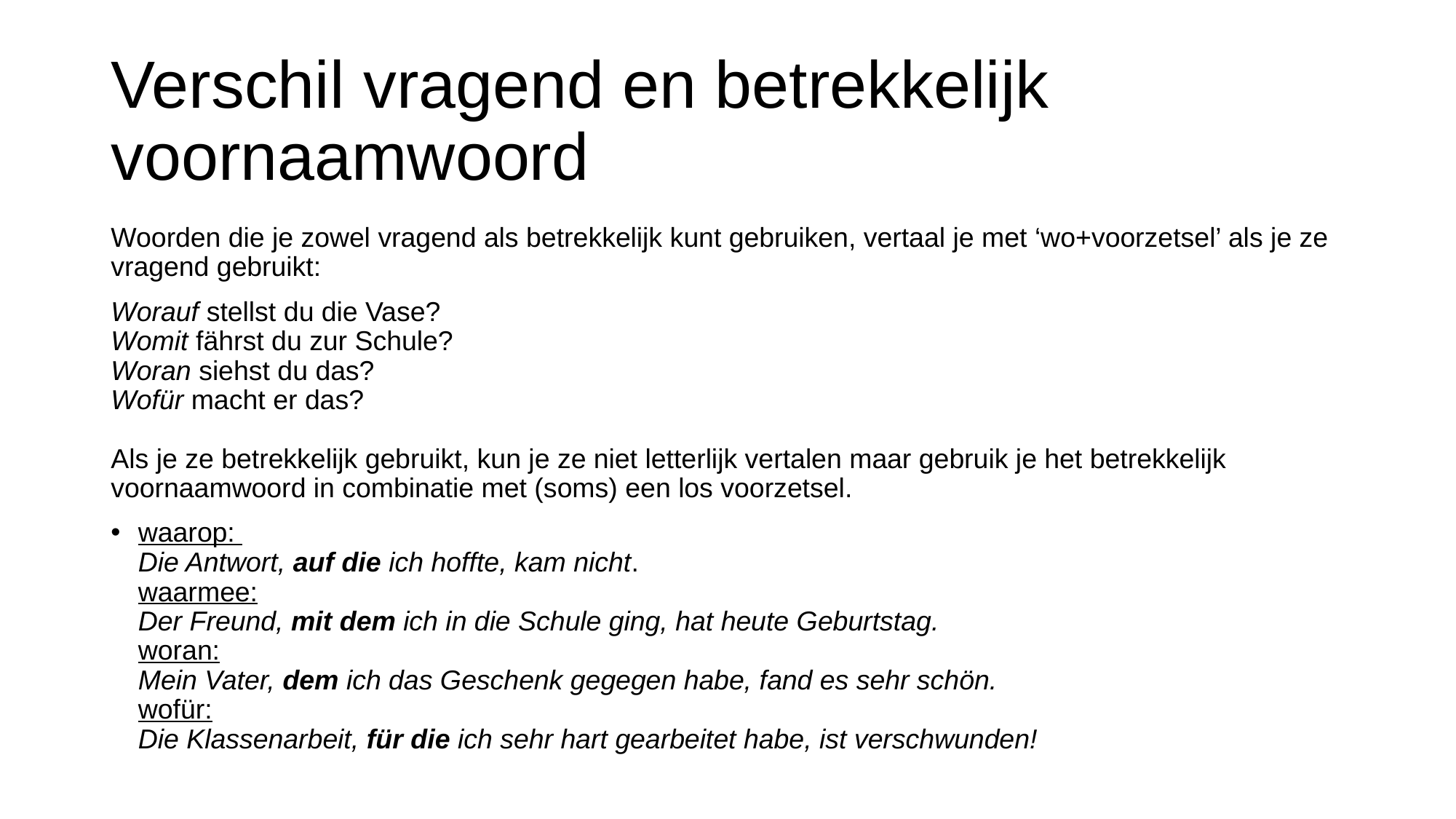

# Verschil vragend en betrekkelijk voornaamwoord
Woorden die je zowel vragend als betrekkelijk kunt gebruiken, vertaal je met ‘wo+voorzetsel’ als je ze vragend gebruikt:
Worauf stellst du die Vase?
Womit fährst du zur Schule?
Woran siehst du das?
Wofür macht er das?
Als je ze betrekkelijk gebruikt, kun je ze niet letterlijk vertalen maar gebruik je het betrekkelijk voornaamwoord in combinatie met (soms) een los voorzetsel.
waarop:
Die Antwort, auf die ich hoffte, kam nicht.
waarmee:
Der Freund, mit dem ich in die Schule ging, hat heute Geburtstag.
woran:
Mein Vater, dem ich das Geschenk gegegen habe, fand es sehr schön.
wofür:
Die Klassenarbeit, für die ich sehr hart gearbeitet habe, ist verschwunden!